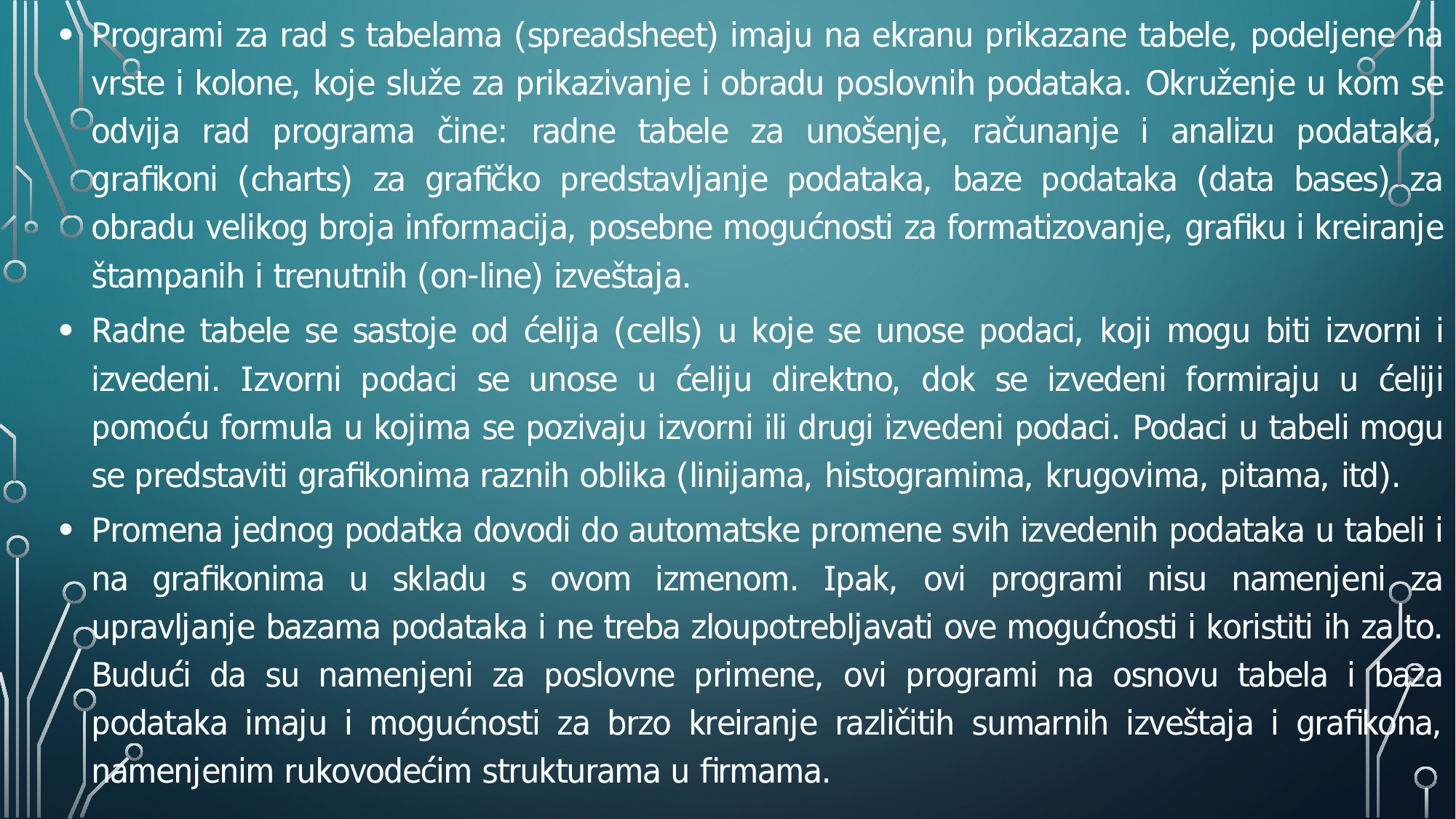

Programi za rad s tabelama (spreadsheet) imaju na ekranu prikazane tabele, podeljene na vrste i kolone, koje služe za prikazivanje i obradu poslovnih podataka. Okruženje u kom se odvija rad programa čine: radne tabele za unošenje, računanje i analizu podataka, grafikoni (charts) za grafičko predstavljanje podataka, baze podataka (data bases) za obradu velikog broja informacija, posebne mogućnosti za formatizovanje, grafiku i kreiranje štampanih i trenutnih (on-line) izveštaja.
Radne tabele se sastoje od ćelija (cells) u koje se unose podaci, koji mogu biti izvorni i izvedeni. Izvorni podaci se unose u ćeliju direktno, dok se izvedeni formiraju u ćeliji pomoću formula u kojima se pozivaju izvorni ili drugi izvedeni podaci. Podaci u tabeli mogu se predstaviti grafikonima raznih oblika (linijama, histogramima, krugovima, pitama, itd).
Promena jednog podatka dovodi do automatske promene svih izvedenih podataka u tabeli i na grafikonima u skladu s ovom izmenom. Ipak, ovi programi nisu namenjeni za upravljanje bazama podataka i ne treba zloupotrebljavati ove mogućnosti i koristiti ih za to. Budući da su namenjeni za poslovne primene, ovi programi na osnovu tabela i baza podataka imaju i mogućnosti za brzo kreiranje različitih sumarnih izveštaja i grafikona, namenjenim rukovodećim strukturama u firmama.